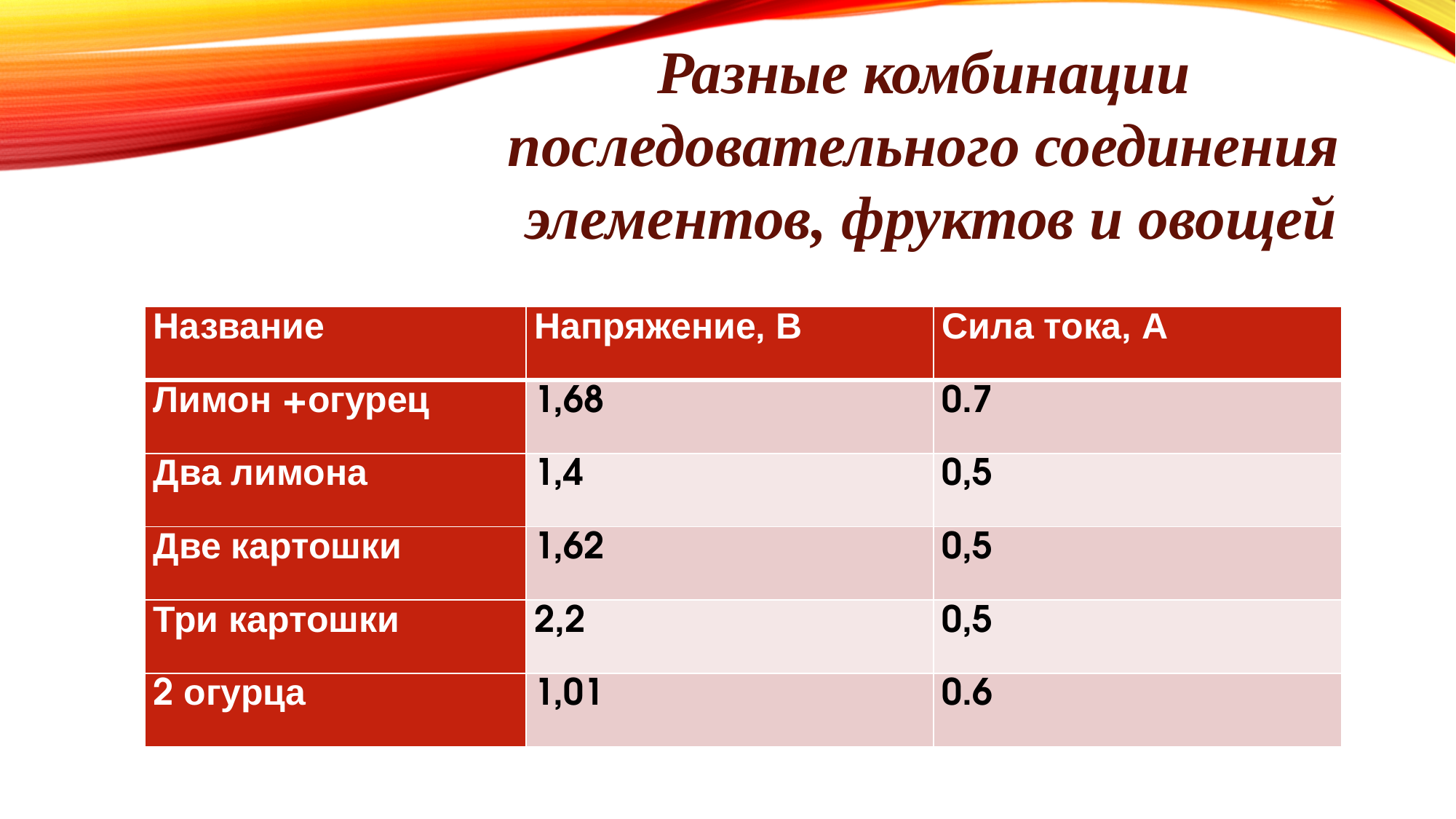

Разные комбинации
последовательного соединения
 элементов, фруктов и овощей
| Название | Напряжение, В | Сила тока, А |
| --- | --- | --- |
| Лимон +огурец | 1,68 | 0.7 |
| Два лимона | 1,4 | 0,5 |
| Две картошки | 1,62 | 0,5 |
| Три картошки | 2,2 | 0,5 |
| 2 огурца | 1,01 | 0.6 |